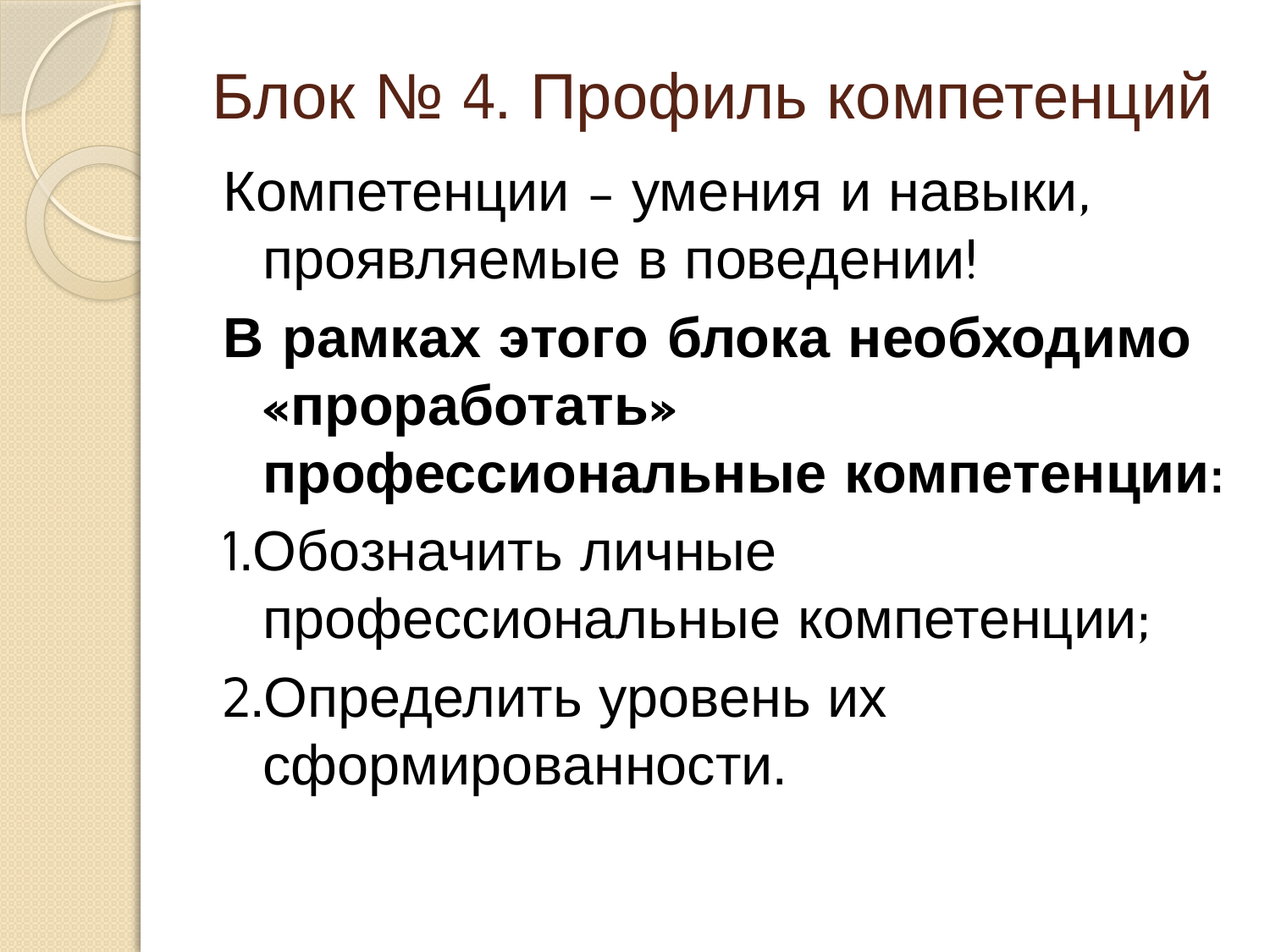

# Блок № 4. Профиль компетенций
Компетенции – умения и навыки, проявляемые в поведении!
В рамках этого блока необходимо «проработать» профессиональные компетенции:
1.Обозначить личные профессиональные компетенции;
2.Определить уровень их сформированности.